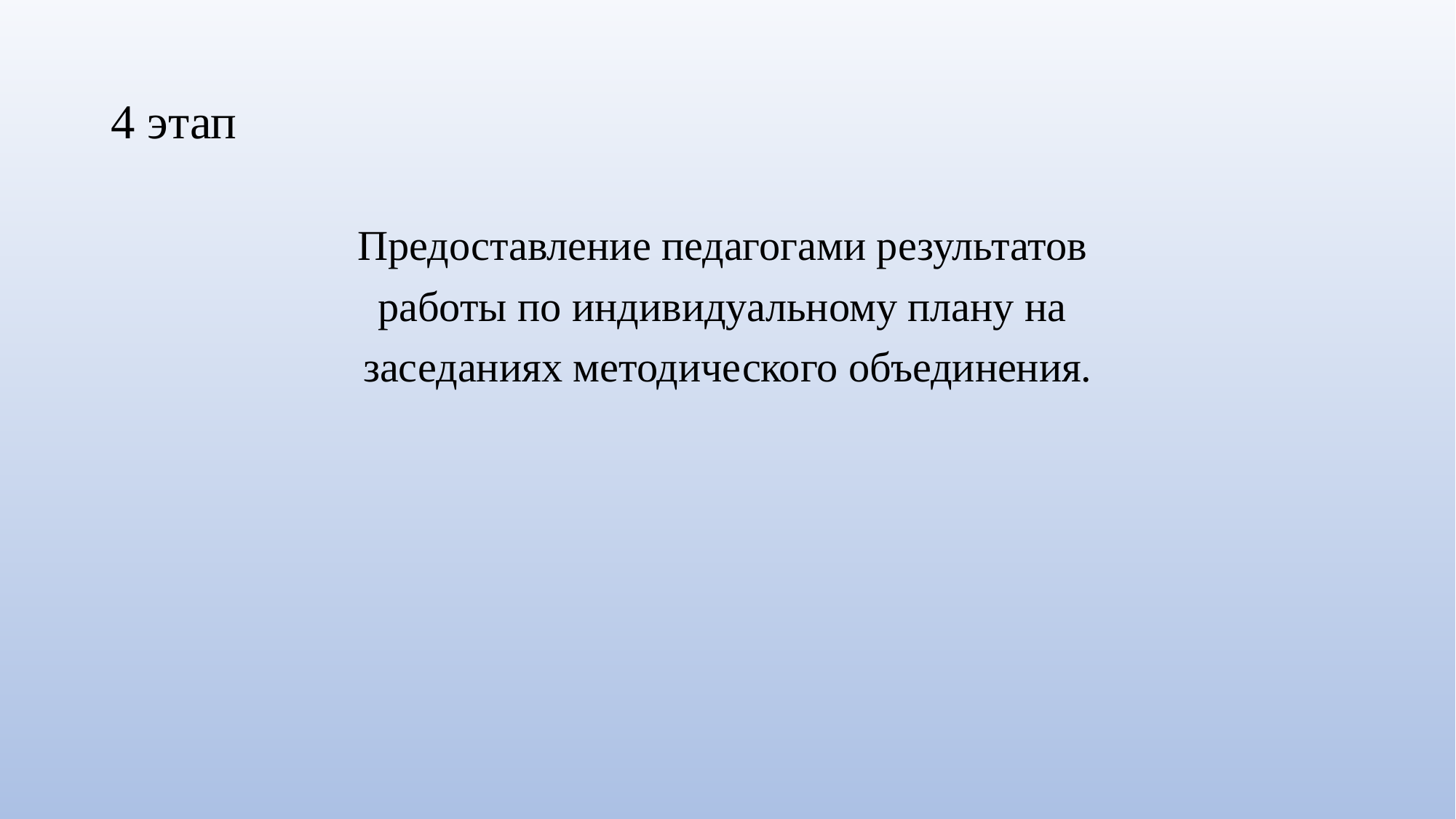

# 4 этап
Предоставление педагогами результатов
работы по индивидуальному плану на
заседаниях методического объединения.